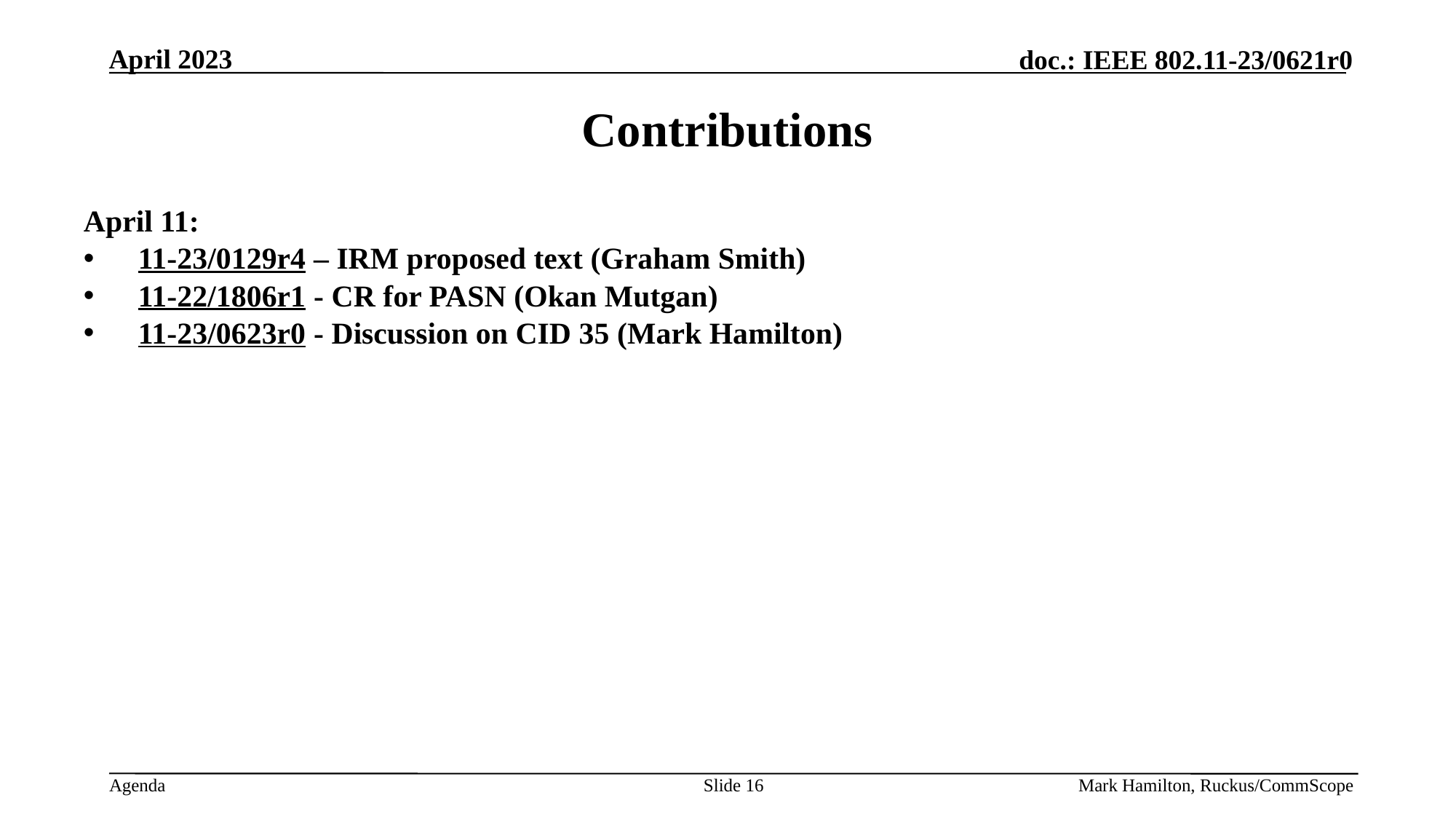

# Contributions
April 11:
11-23/0129r4 – IRM proposed text (Graham Smith)
11-22/1806r1 - CR for PASN (Okan Mutgan)
11-23/0623r0 - Discussion on CID 35 (Mark Hamilton)

Slide 16